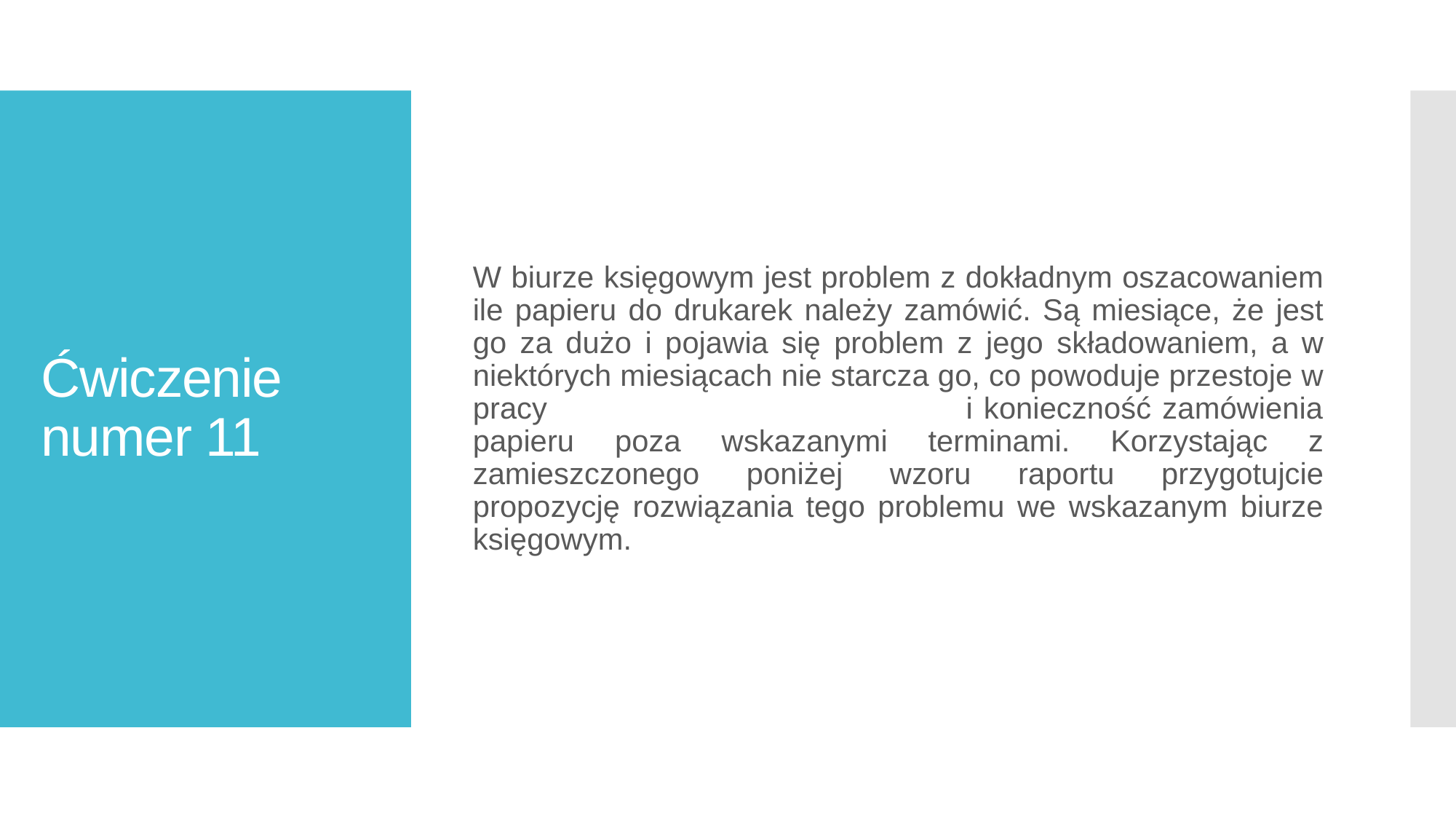

W biurze księgowym jest problem z dokładnym oszacowaniem ile papieru do drukarek należy zamówić. Są miesiące, że jest go za dużo i pojawia się problem z jego składowaniem, a w niektórych miesiącach nie starcza go, co powoduje przestoje w pracy                                      i konieczność zamówienia papieru poza wskazanymi terminami. Korzystając z zamieszczonego poniżej wzoru raportu przygotujcie propozycję rozwiązania tego problemu we wskazanym biurze księgowym.
# Ćwiczenie numer 11